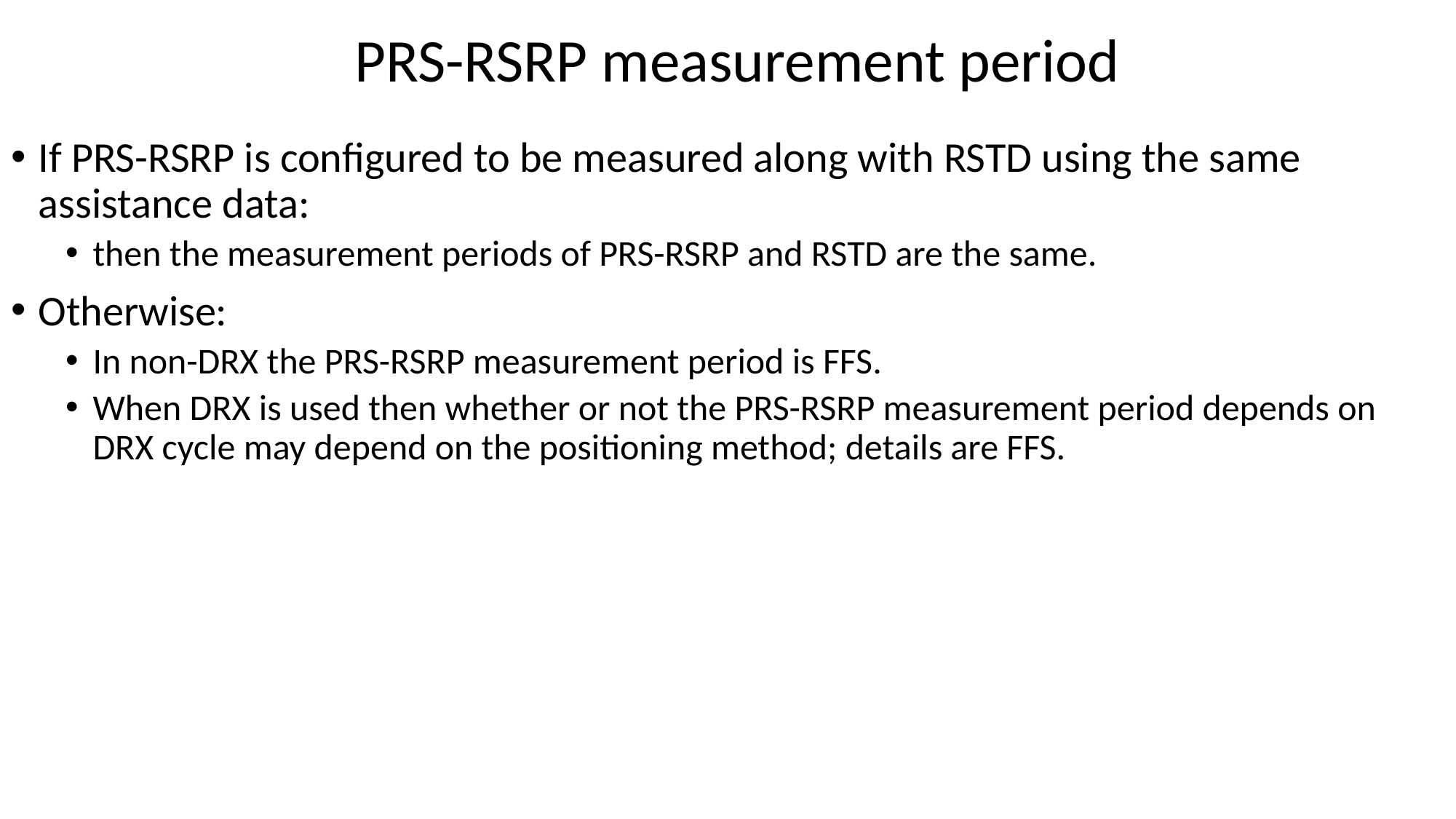

# PRS-RSRP measurement period
If PRS-RSRP is configured to be measured along with RSTD using the same assistance data:
then the measurement periods of PRS-RSRP and RSTD are the same.
Otherwise:
In non-DRX the PRS-RSRP measurement period is FFS.
When DRX is used then whether or not the PRS-RSRP measurement period depends on DRX cycle may depend on the positioning method; details are FFS.